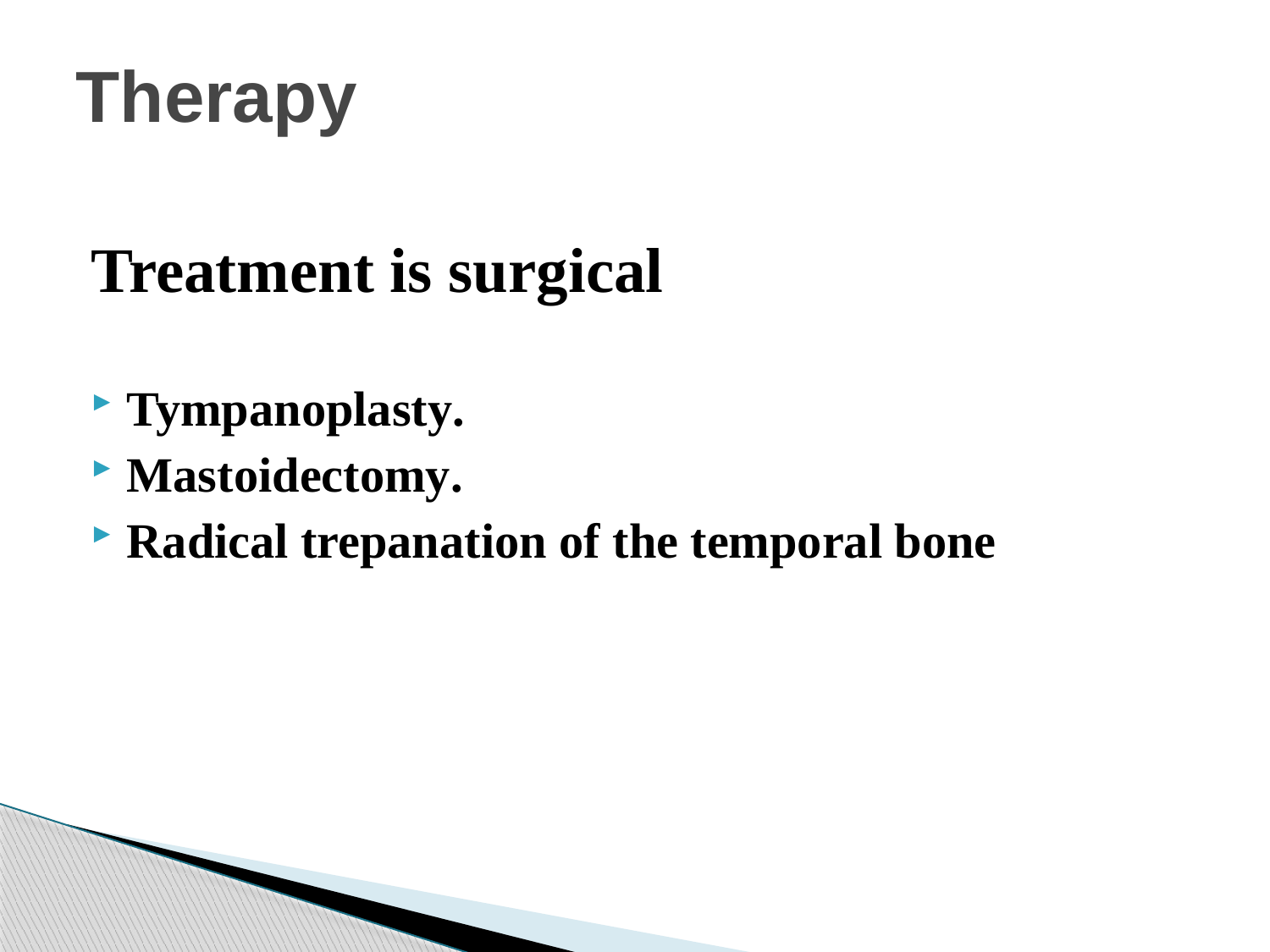

# Therapy

Treatment is surgical

Tympanoplasty.
Mastoidectomy.
Radical trepanation of the temporal bone